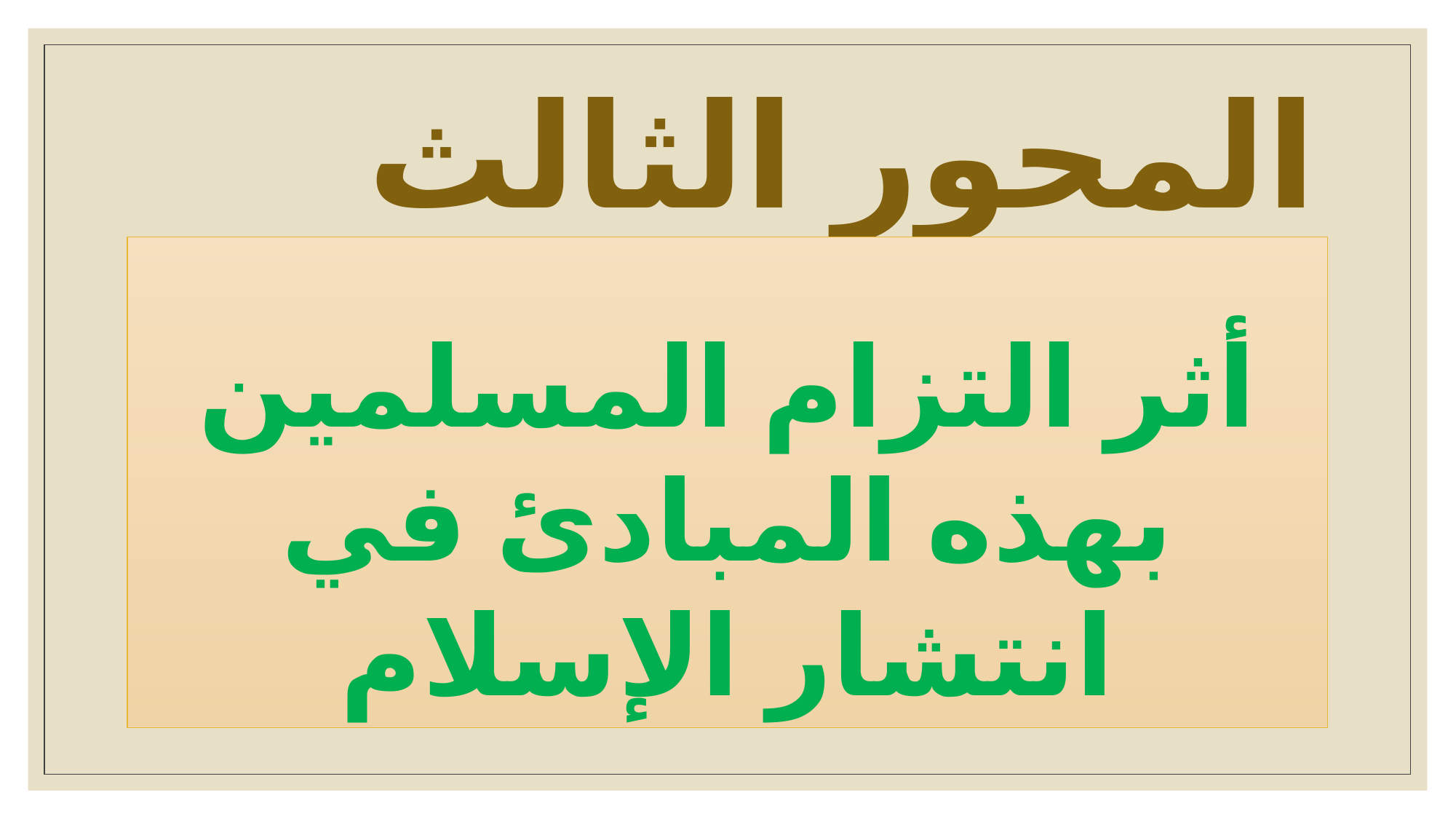

# المحور الثالث

أثر التزام المسلمين بهذه المبادئ في انتشار الإسلام